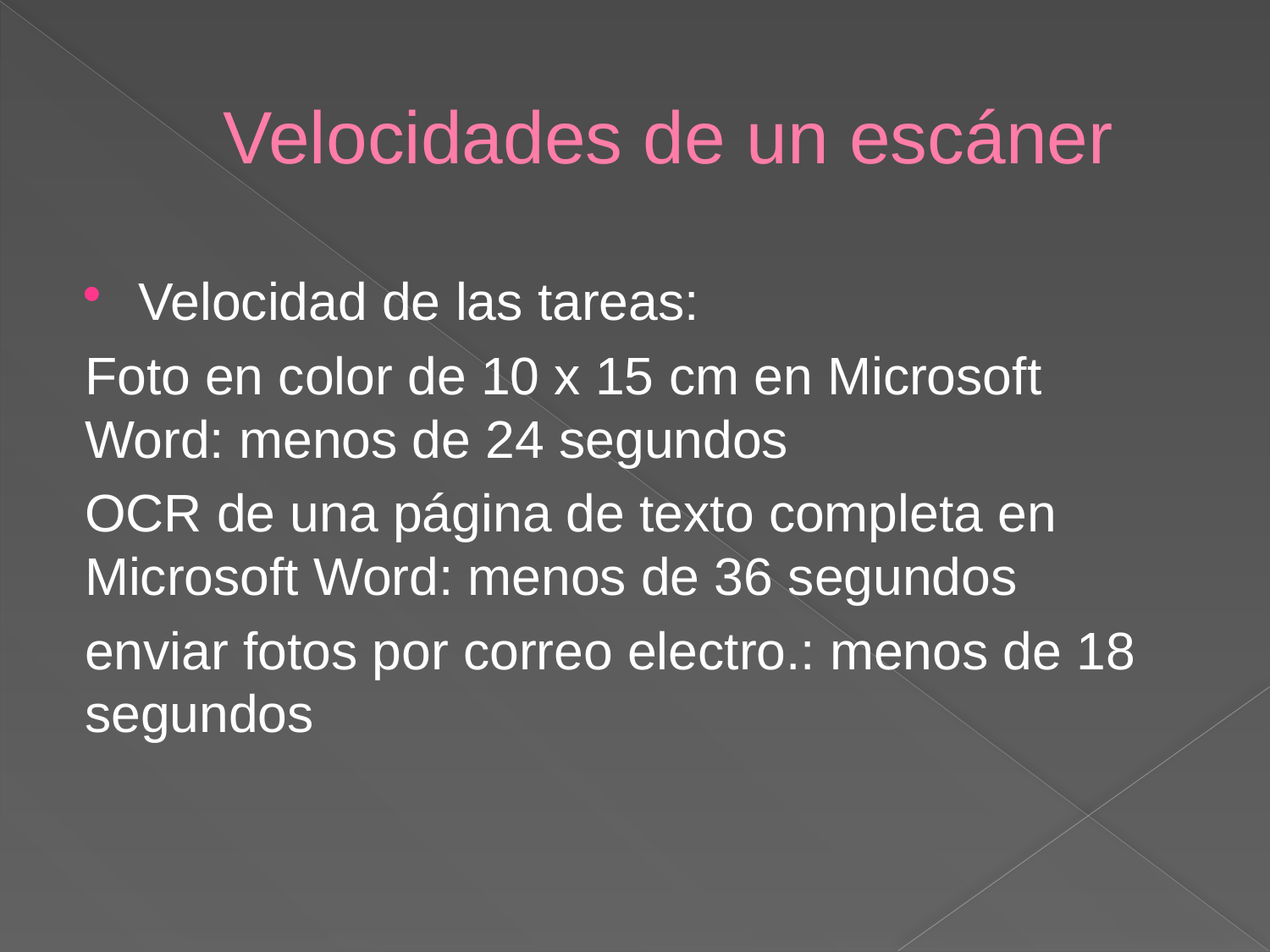

# Velocidades de un escáner
Velocidad de las tareas:
Foto en color de 10 x 15 cm en Microsoft Word: menos de 24 segundos
OCR de una página de texto completa en Microsoft Word: menos de 36 segundos
enviar fotos por correo electro.: menos de 18 segundos